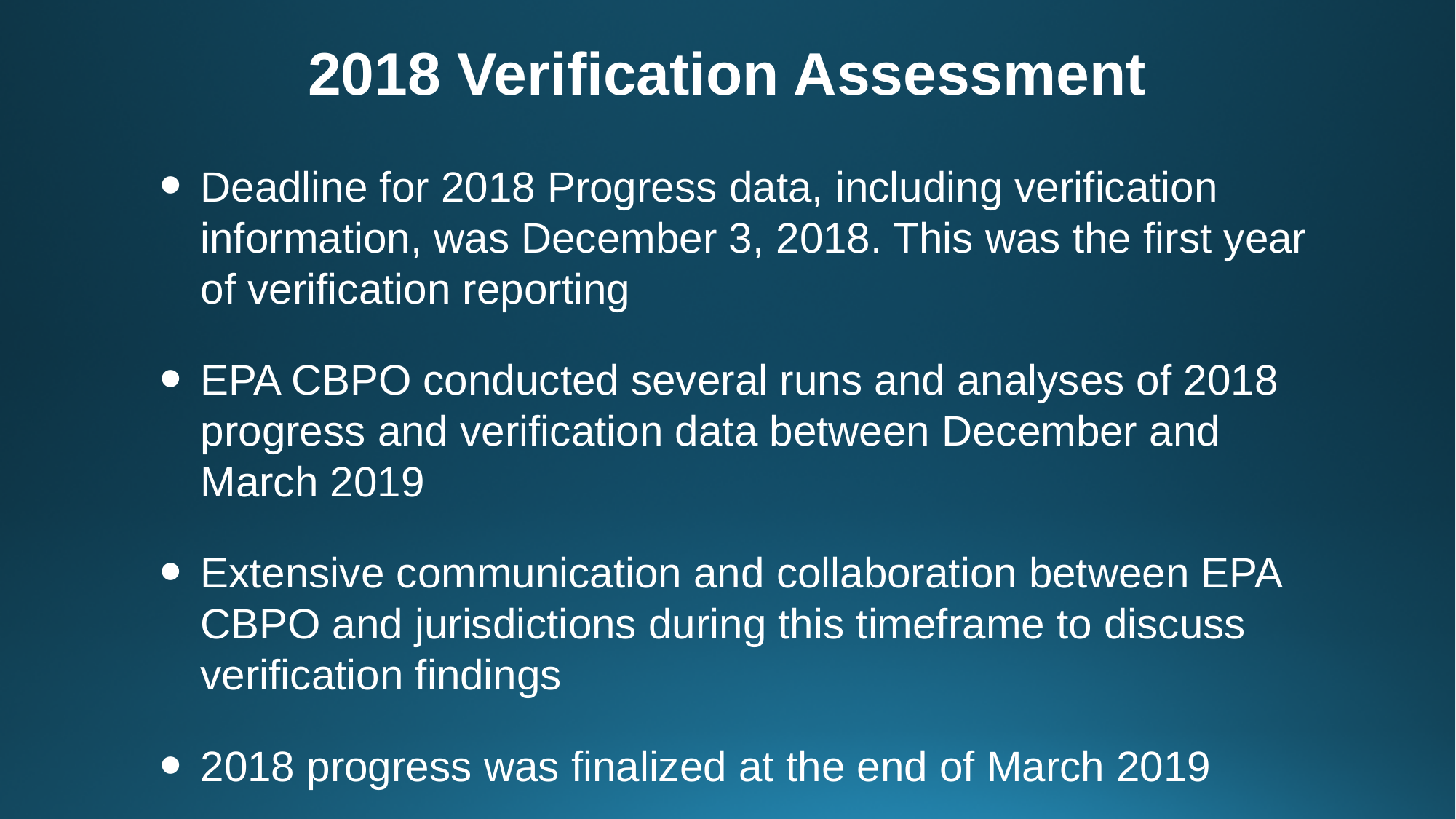

# 2018 Verification Assessment
Deadline for 2018 Progress data, including verification information, was December 3, 2018. This was the first year of verification reporting

EPA CBPO conducted several runs and analyses of 2018 progress and verification data between December and March 2019

Extensive communication and collaboration between EPA CBPO and jurisdictions during this timeframe to discuss verification findings

2018 progress was finalized at the end of March 2019